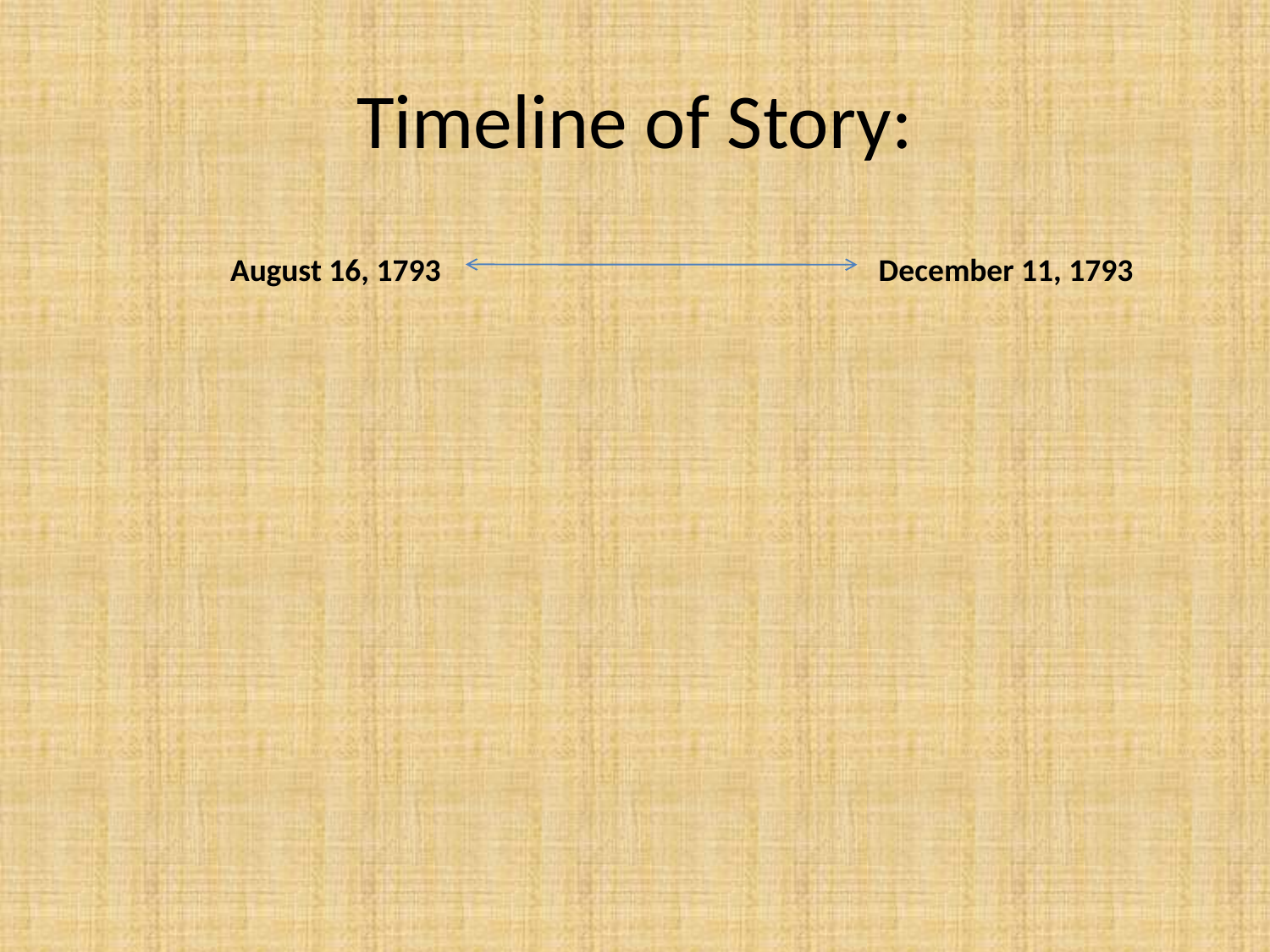

# Timeline of Story:
August 16, 1793                                                             December 11, 1793